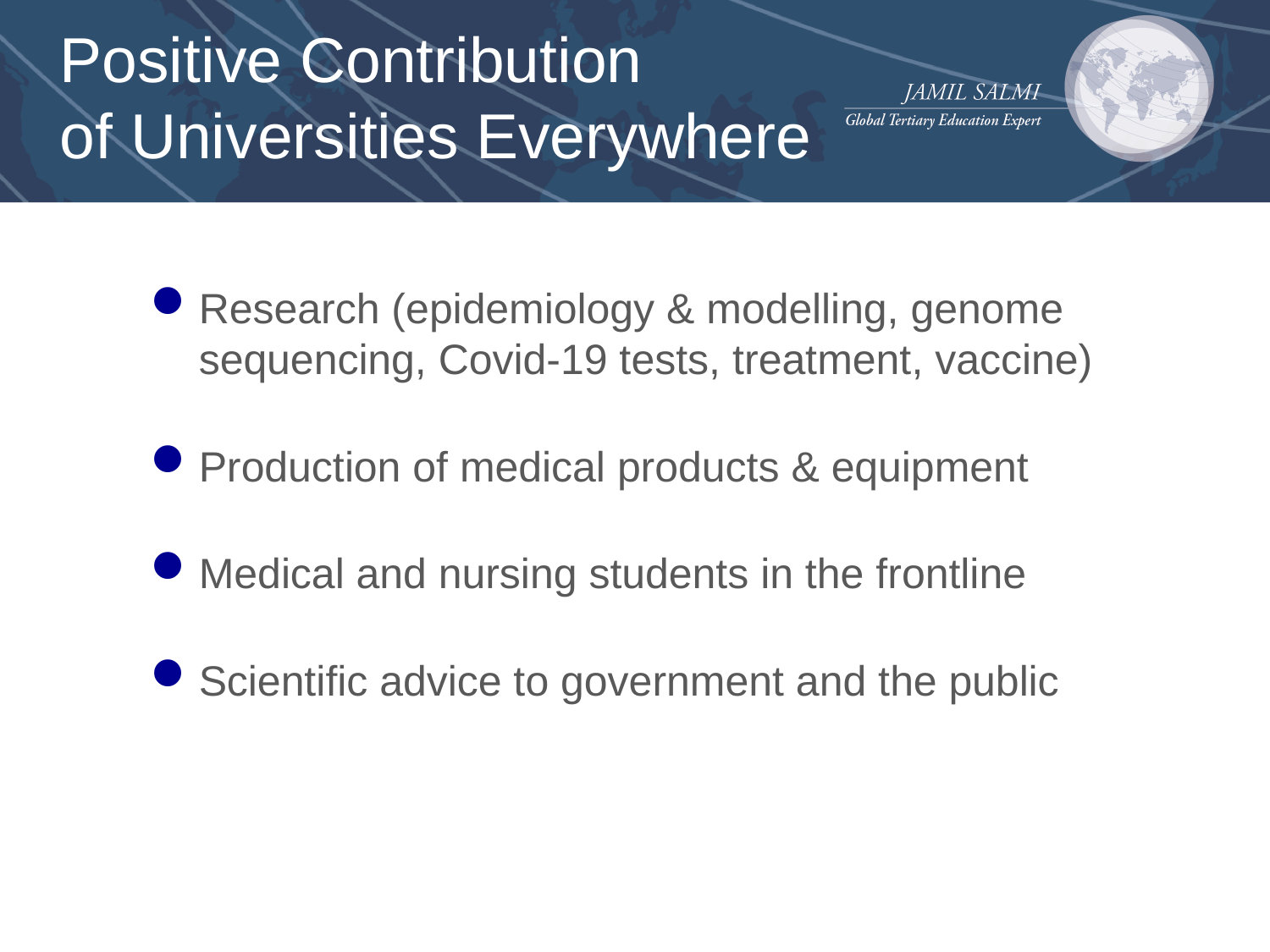

# Positive Contribution of Universities Everywhere
Research (epidemiology & modelling, genome sequencing, Covid-19 tests, treatment, vaccine)
Production of medical products & equipment
Medical and nursing students in the frontline
Scientific advice to government and the public